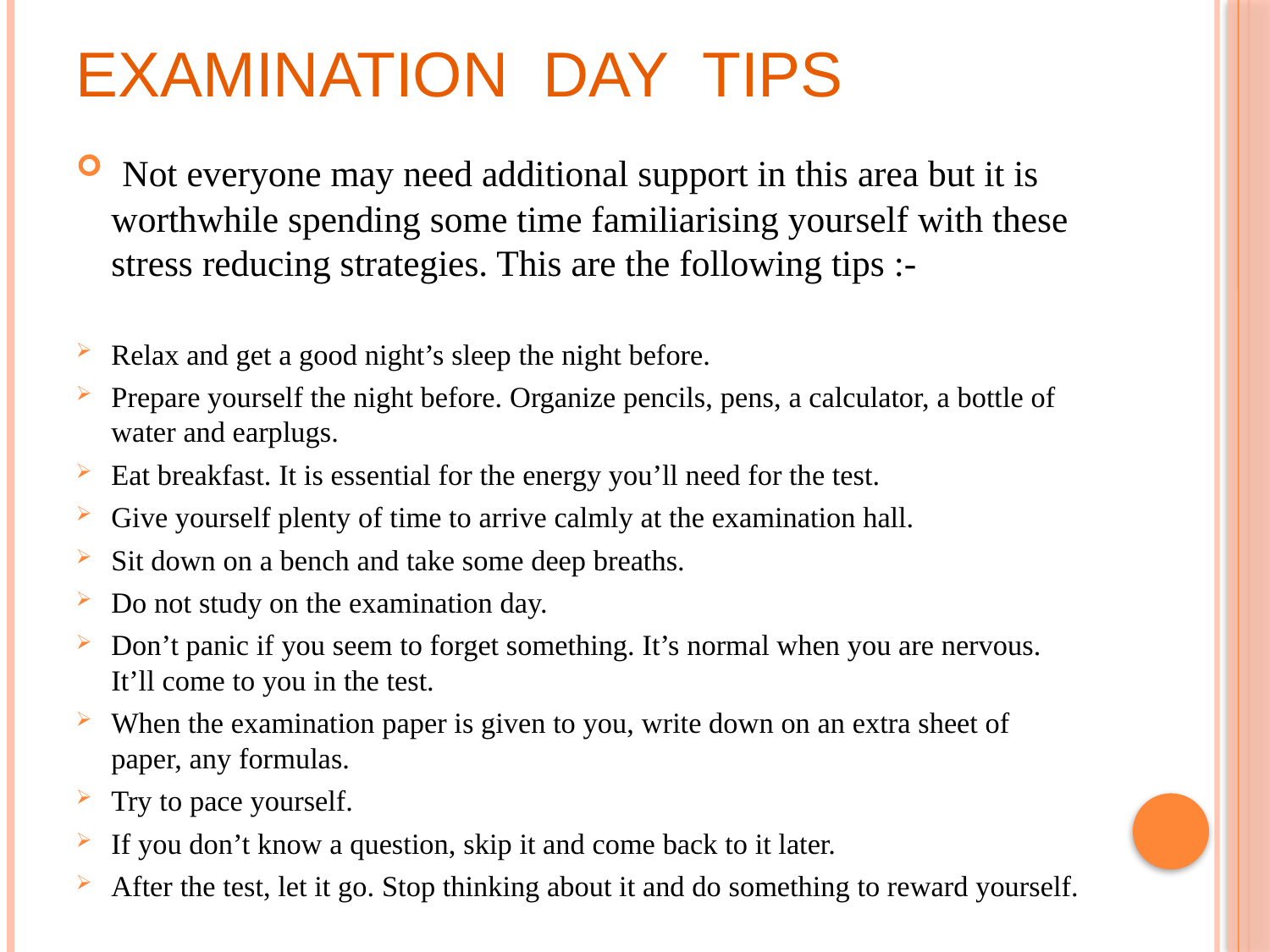

# EXAMINATION  DAY  TIPS
 Not everyone may need additional support in this area but it is worthwhile spending some time familiarising yourself with these stress reducing strategies. This are the following tips :-

Relax and get a good night’s sleep the night before.
Prepare yourself the night before. Organize pencils, pens, a calculator, a bottle of water and earplugs.
Eat breakfast. It is essential for the energy you’ll need for the test.
Give yourself plenty of time to arrive calmly at the examination hall.
Sit down on a bench and take some deep breaths.
Do not study on the examination day.
Don’t panic if you seem to forget something. It’s normal when you are nervous. It’ll come to you in the test.
When the examination paper is given to you, write down on an extra sheet of paper, any formulas.
Try to pace yourself.
If you don’t know a question, skip it and come back to it later.
After the test, let it go. Stop thinking about it and do something to reward yourself.